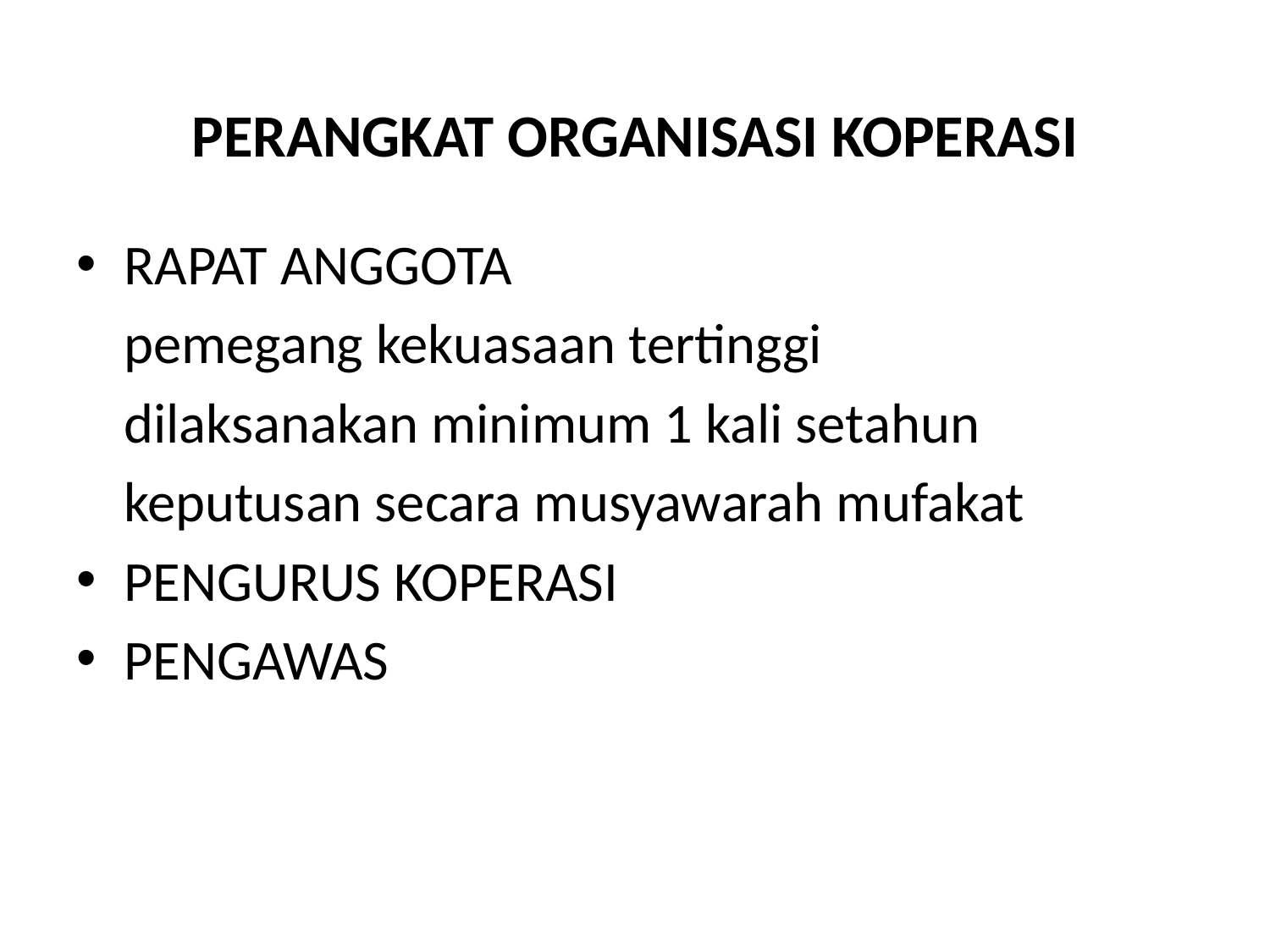

# PERANGKAT ORGANISASI KOPERASI
RAPAT ANGGOTA
	pemegang kekuasaan tertinggi
	dilaksanakan minimum 1 kali setahun
	keputusan secara musyawarah mufakat
PENGURUS KOPERASI
PENGAWAS